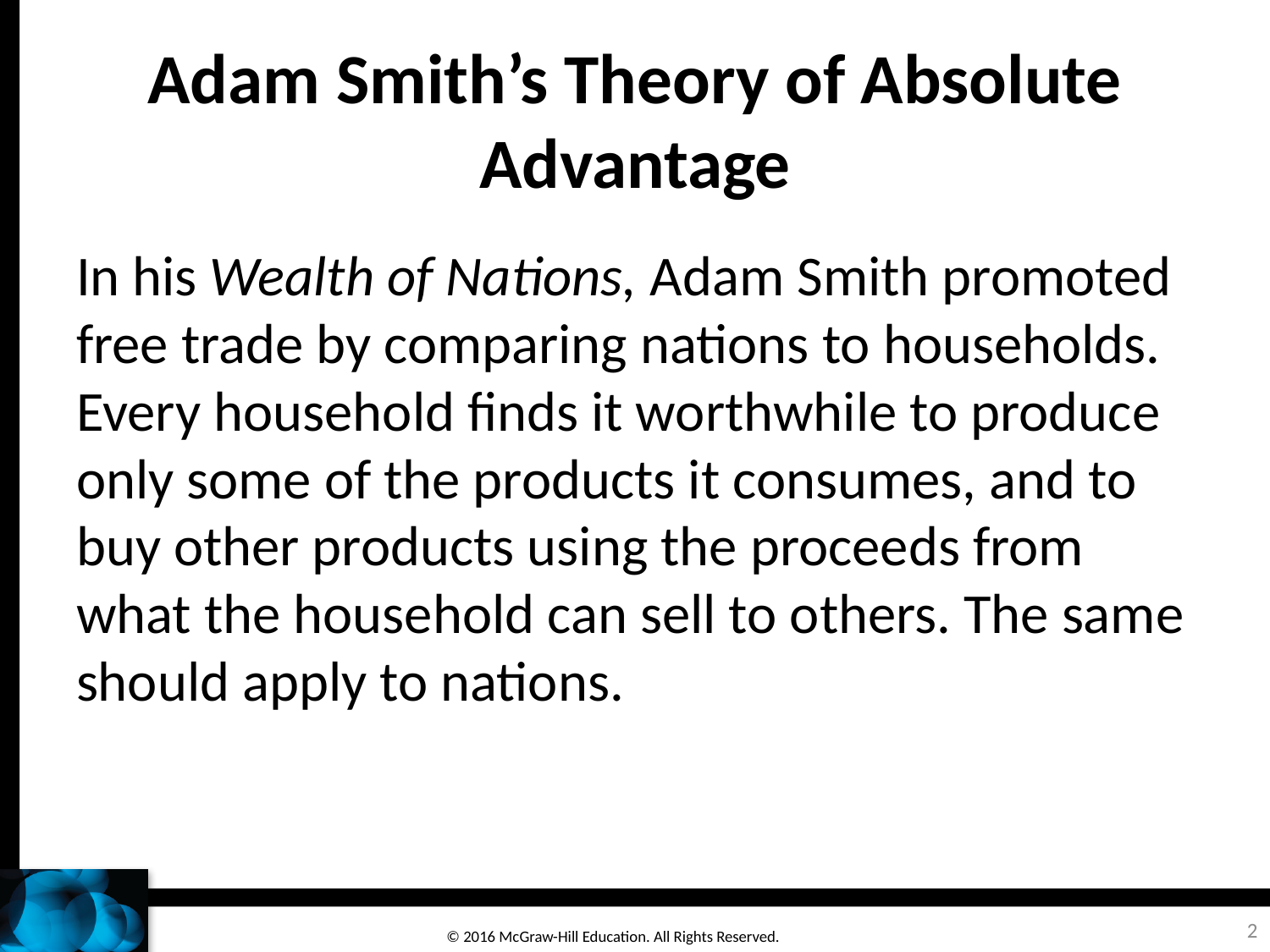

# Adam Smith’s Theory of Absolute Advantage
In his Wealth of Nations, Adam Smith promoted free trade by comparing nations to households. Every household finds it worthwhile to produce only some of the products it consumes, and to buy other products using the proceeds from what the household can sell to others. The same should apply to nations.
2
© 2016 McGraw-Hill Education. All Rights Reserved.